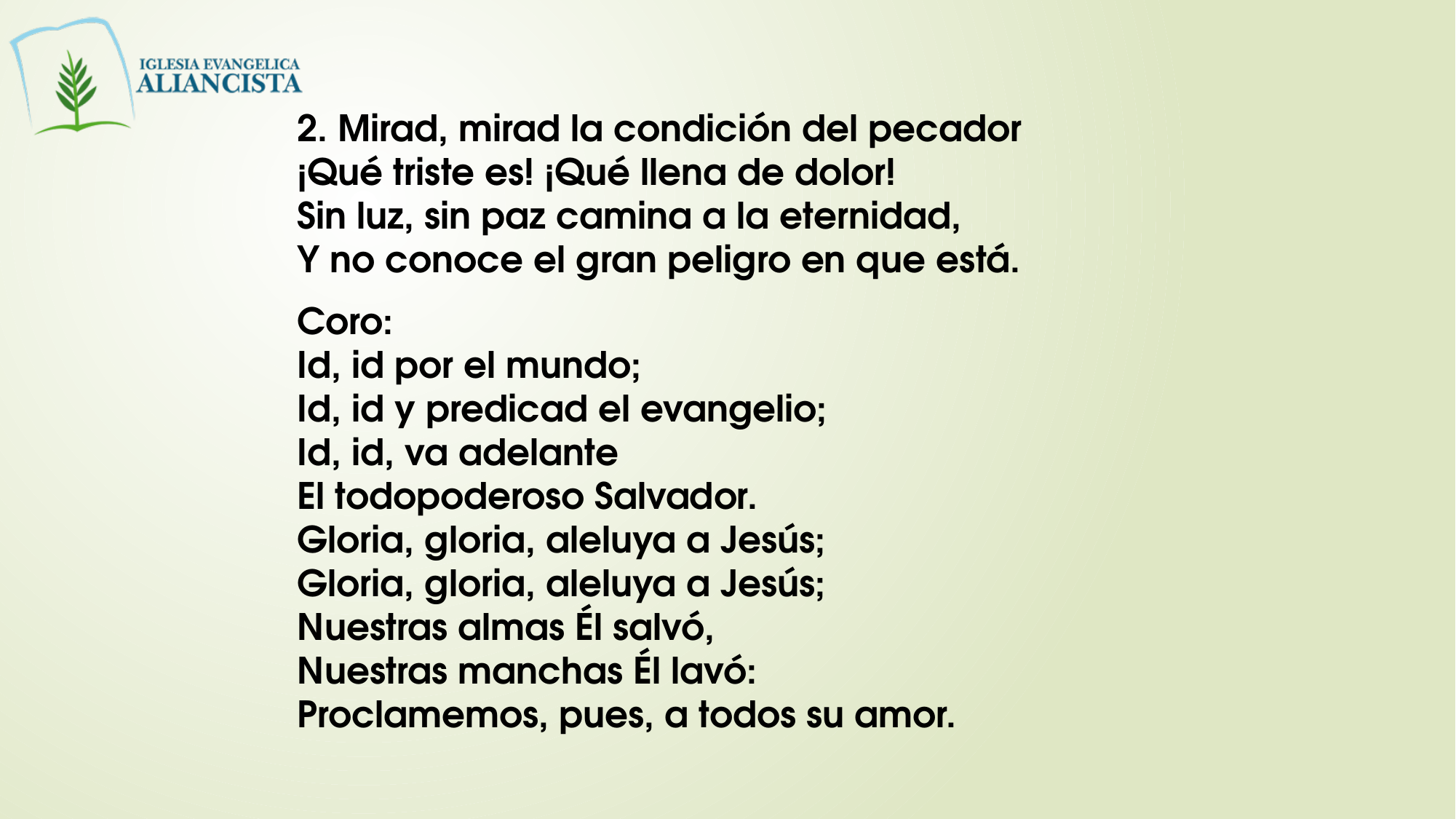

2. Mirad, mirad la condición del pecador
¡Qué triste es! ¡Qué llena de dolor!
Sin luz, sin paz camina a la eternidad,
Y no conoce el gran peligro en que está.

Coro:
Id, id por el mundo;
Id, id y predicad el evangelio;
Id, id, va adelante
El todopoderoso Salvador.
Gloria, gloria, aleluya a Jesús;
Gloria, gloria, aleluya a Jesús;
Nuestras almas Él salvó,
Nuestras manchas Él lavó:
Proclamemos, pues, a todos su amor.